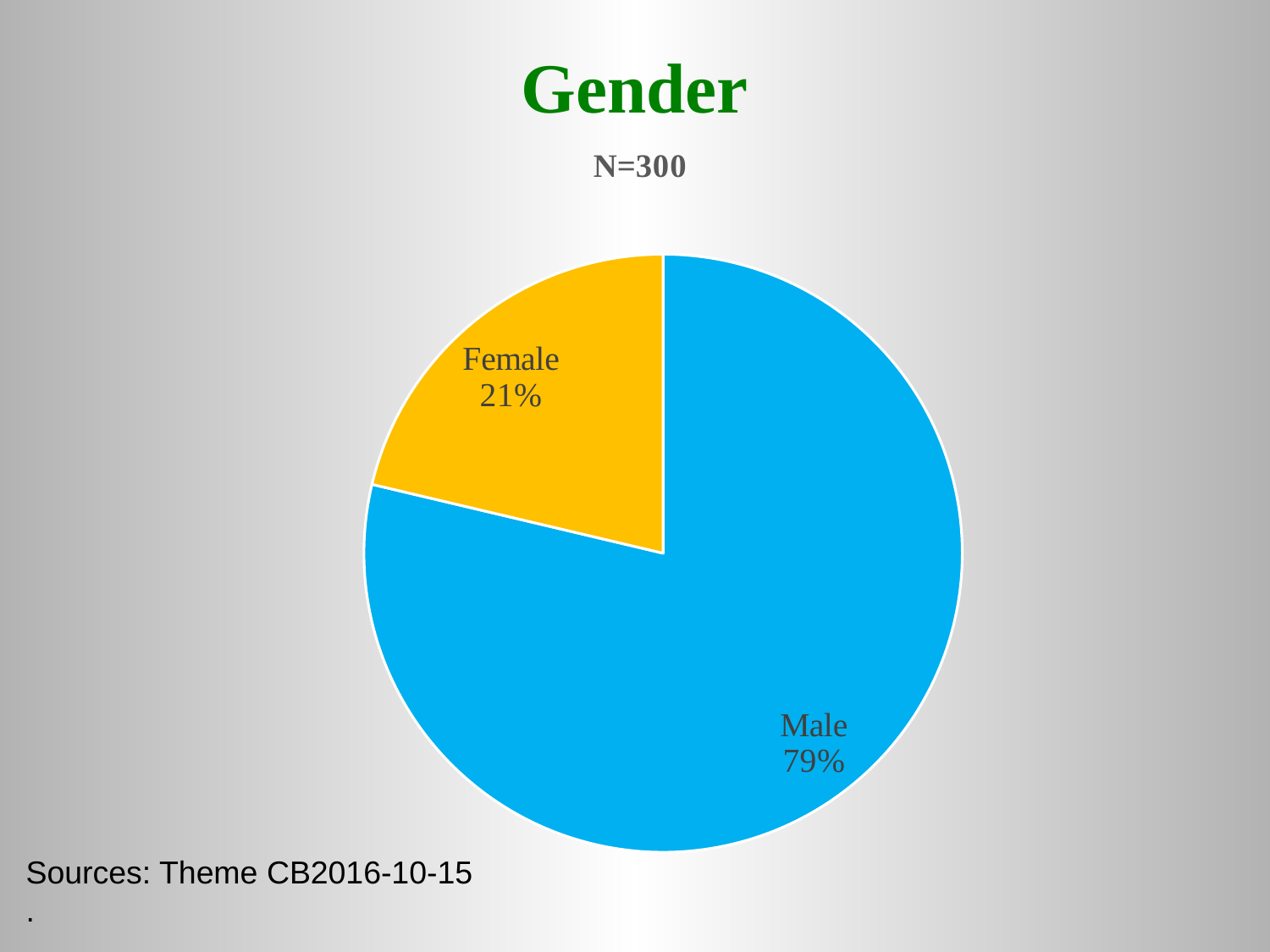

# Gender

### Chart: N=300

| Category | Sales |
|---|---|
| Male | 78.7 |
| Female | 21.299999999999997 |
Sources: Theme CB2016-10-15
.